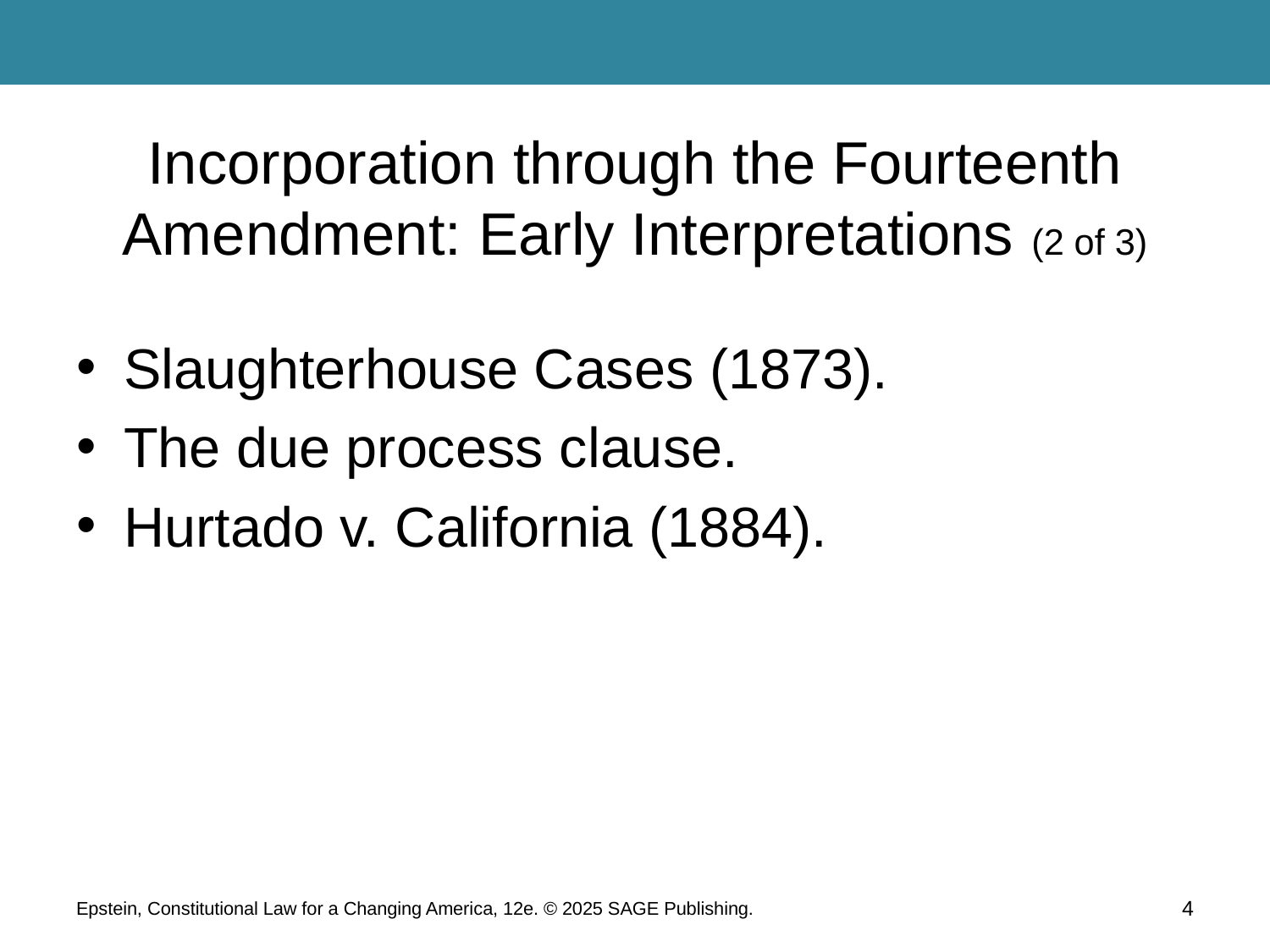

# Incorporation through the Fourteenth Amendment: Early Interpretations (2 of 3)
Slaughterhouse Cases (1873).
The due process clause.
Hurtado v. California (1884).
Epstein, Constitutional Law for a Changing America, 12e. © 2025 SAGE Publishing.
4